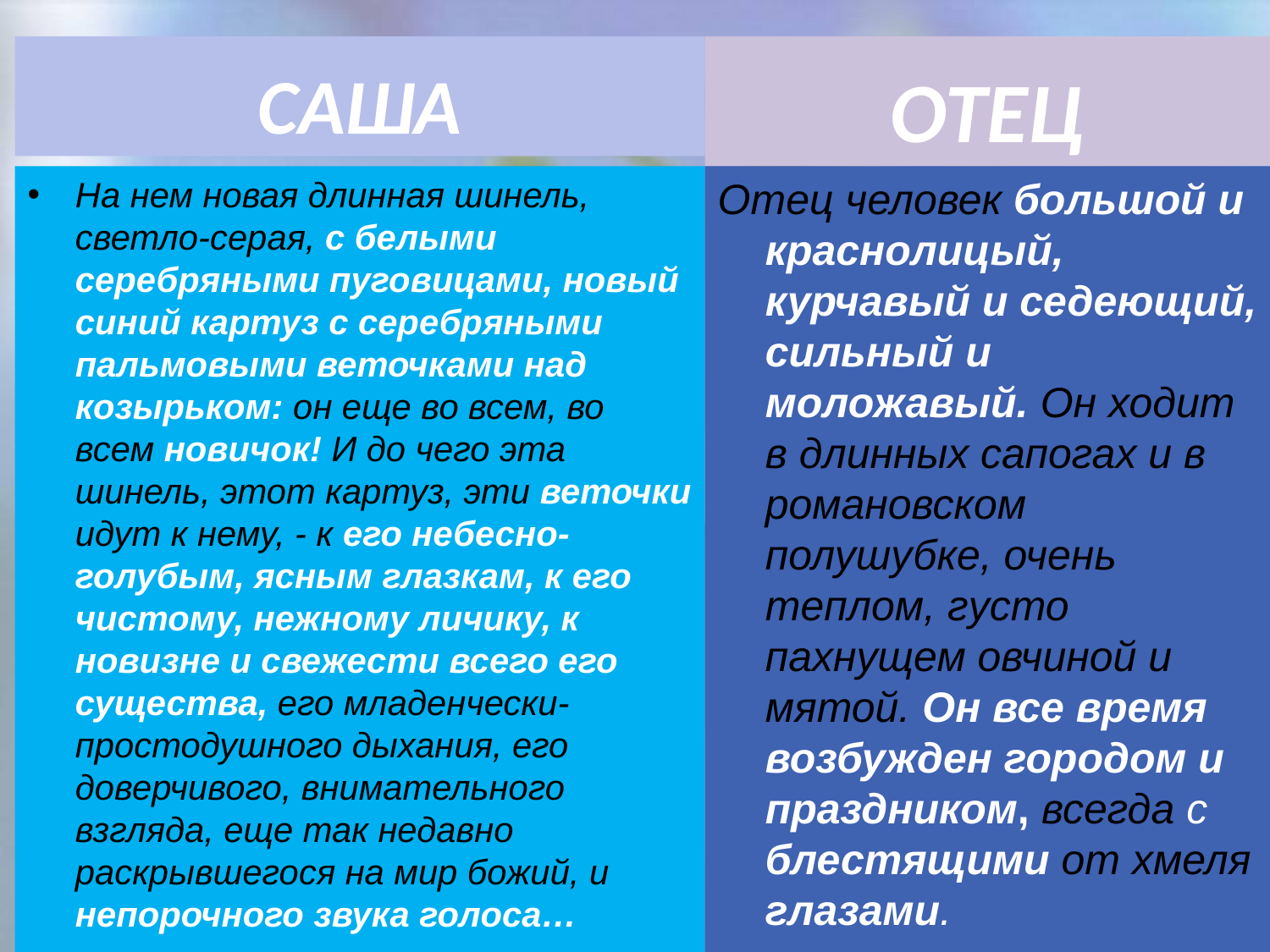

САША
ОТЕЦ
#
На нем новая длинная шинель, светло-серая, с белыми серебряными пуговицами, новый синий картуз с серебряными пальмовыми веточками над козырьком: он еще во всем, во всем новичок! И до чего эта шинель, этот картуз, эти веточки идут к нему, - к его небесно-голубым, ясным глазкам, к его чистому, нежному личику, к новизне и свежести всего его существа, его младенчески-простодушного дыхания, его доверчивого, внимательного взгляда, еще так недавно раскрывшегося на мир божий, и непорочного звука голоса…

Отец человек большой и краснолицый, курчавый и седеющий, сильный и моложавый. Он ходит в длинных сапогах и в романовском полушубке, очень теплом, густо пахнущем овчиной и мятой. Он все время возбужден городом и праздником, всегда с блестящими от хмеля глазами.